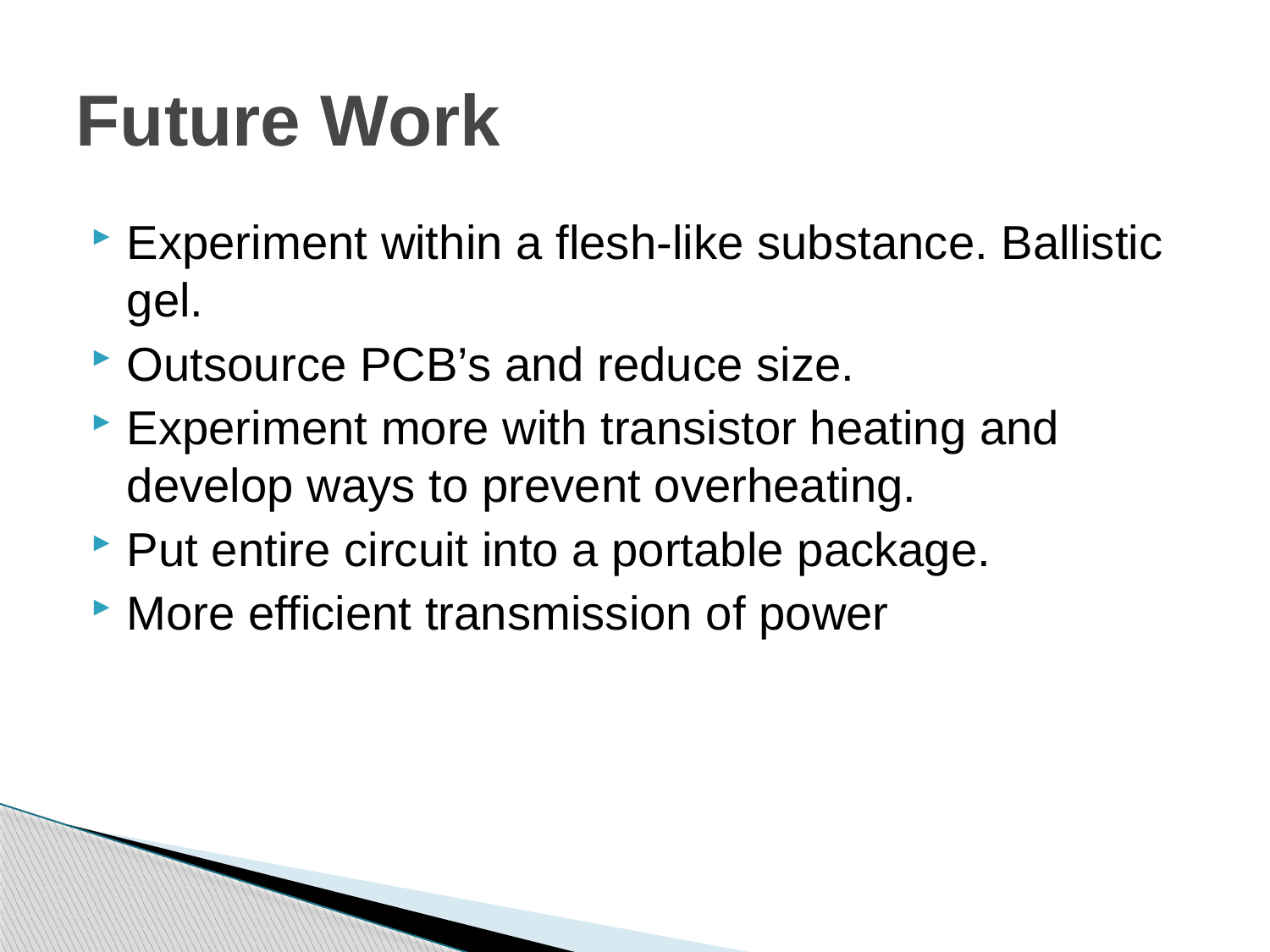

# Future Work
Experiment within a flesh-like substance. Ballistic gel.
Outsource PCB’s and reduce size.
Experiment more with transistor heating and develop ways to prevent overheating.
Put entire circuit into a portable package.
More efficient transmission of power